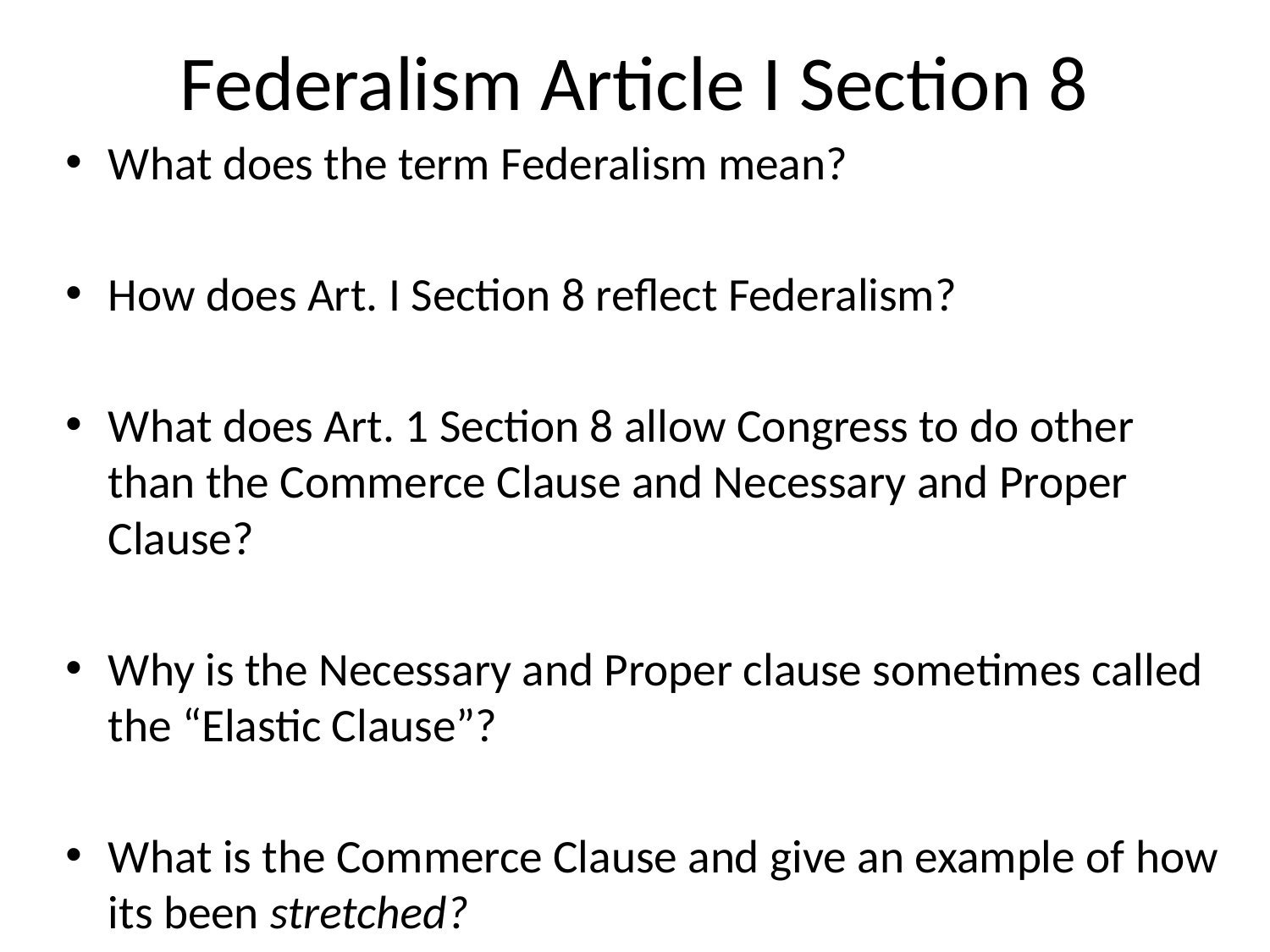

# Federalism Article I Section 8
What does the term Federalism mean?

How does Art. I Section 8 reflect Federalism?

What does Art. 1 Section 8 allow Congress to do other than the Commerce Clause and Necessary and Proper Clause?

Why is the Necessary and Proper clause sometimes called the “Elastic Clause”?

What is the Commerce Clause and give an example of how its been stretched?